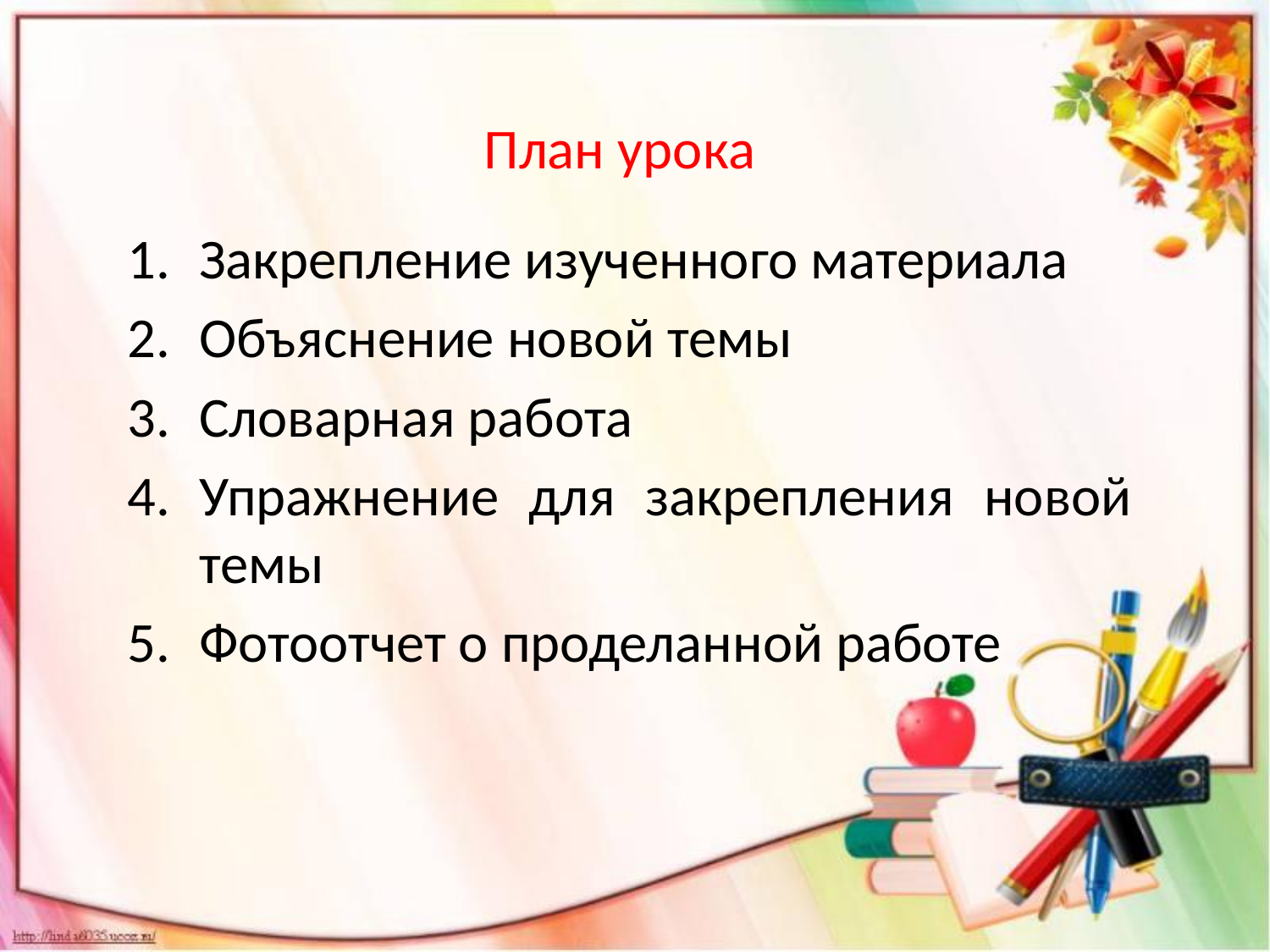

# План урока
Закрепление изученного материала
Объяснение новой темы
Словарная работа
Упражнение для закрепления новой темы
Фотоотчет о проделанной работе